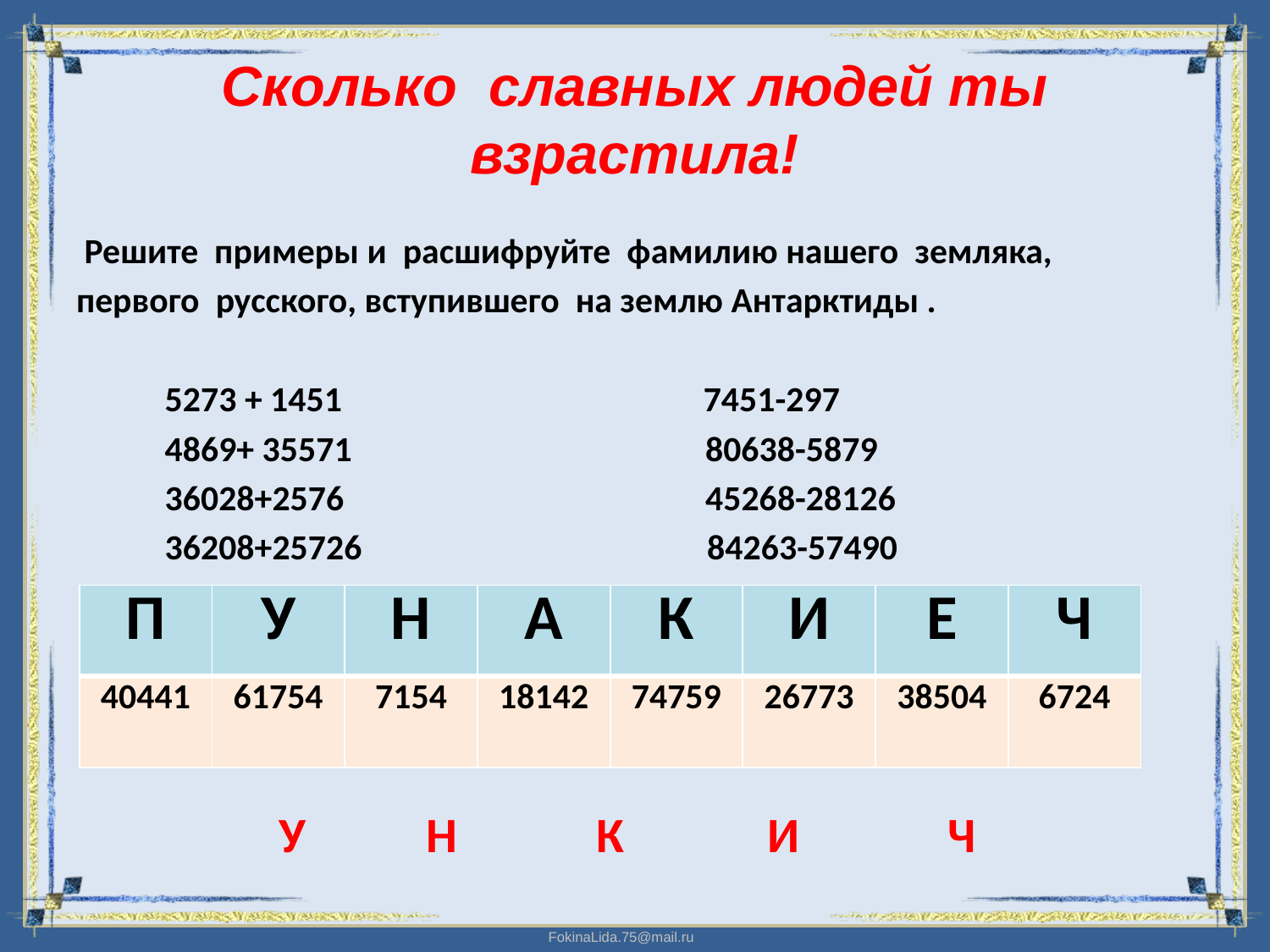

# Сколько  славных людей ты взрастила!
 Решите  примеры и  расшифруйте  фамилию нашего  земляка,
первого  русского, вступившего  на землю Антарктиды .

           5273 + 1451                                             7451-297
           4869+ 35571                                            80638-5879
           36028+2576                                             45268-28126
           36208+25726                                           84263-57490

| П | У | Н | А | К | И | Е | Ч |
| --- | --- | --- | --- | --- | --- | --- | --- |
| 40441 | 61754 | 7154 | 18142 | 74759 | 26773 | 38504 | 6724 |

У
Н
К
И
Ч